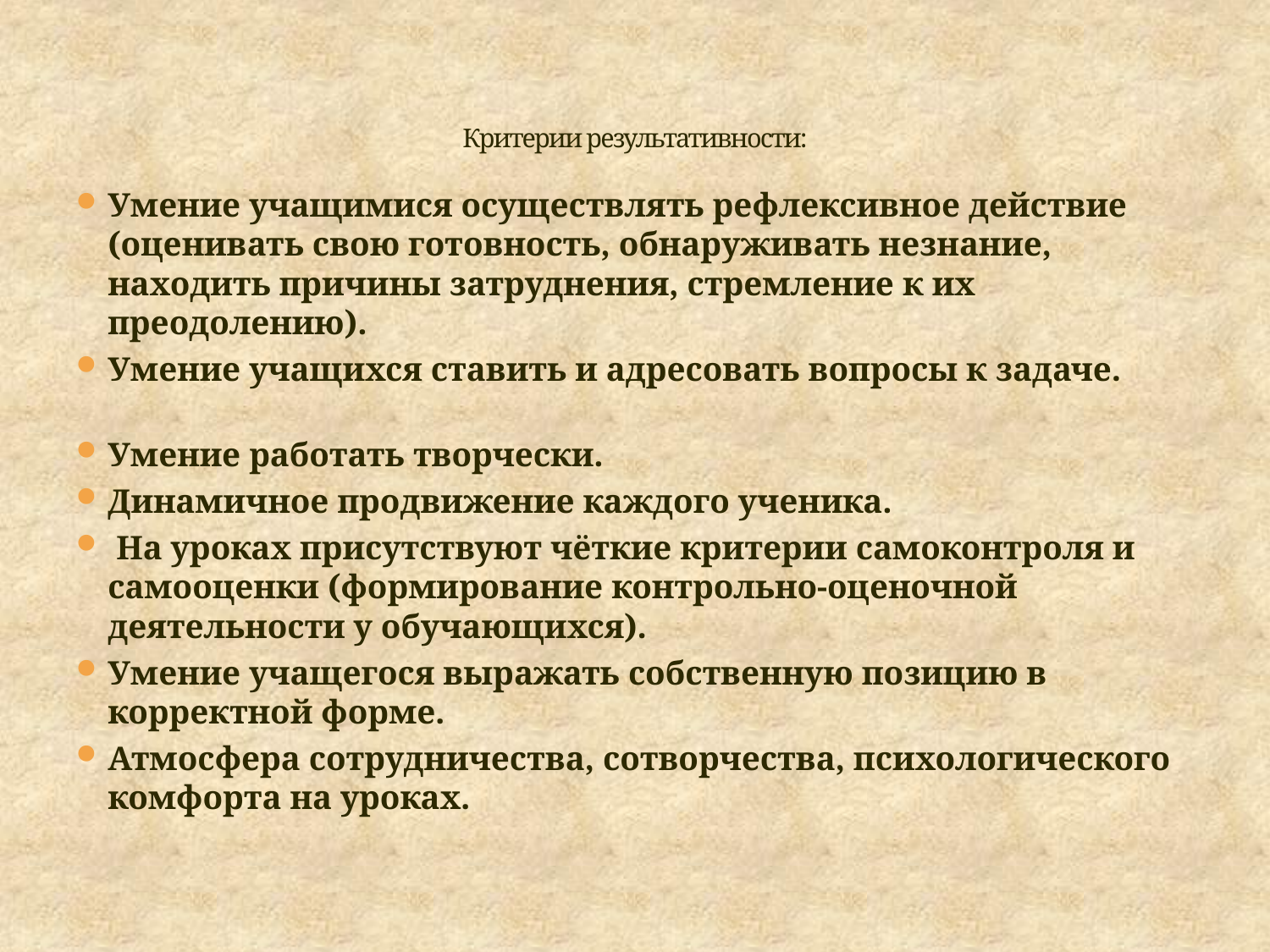

# Критерии результативности:
Умение учащимися осуществлять рефлексивное действие (оценивать свою готовность, обнаруживать незнание, находить причины затруднения, стремление к их преодолению).
Умение учащихся ставить и адресовать вопросы к задаче.
Умение работать творчески.
Динамичное продвижение каждого ученика.
 На уроках присутствуют чёткие критерии самоконтроля и самооценки (формирование контрольно-оценочной деятельности у обучающихся).
Умение учащегося выражать собственную позицию в корректной форме.
Атмосфера сотрудничества, сотворчества, психологического комфорта на уроках.